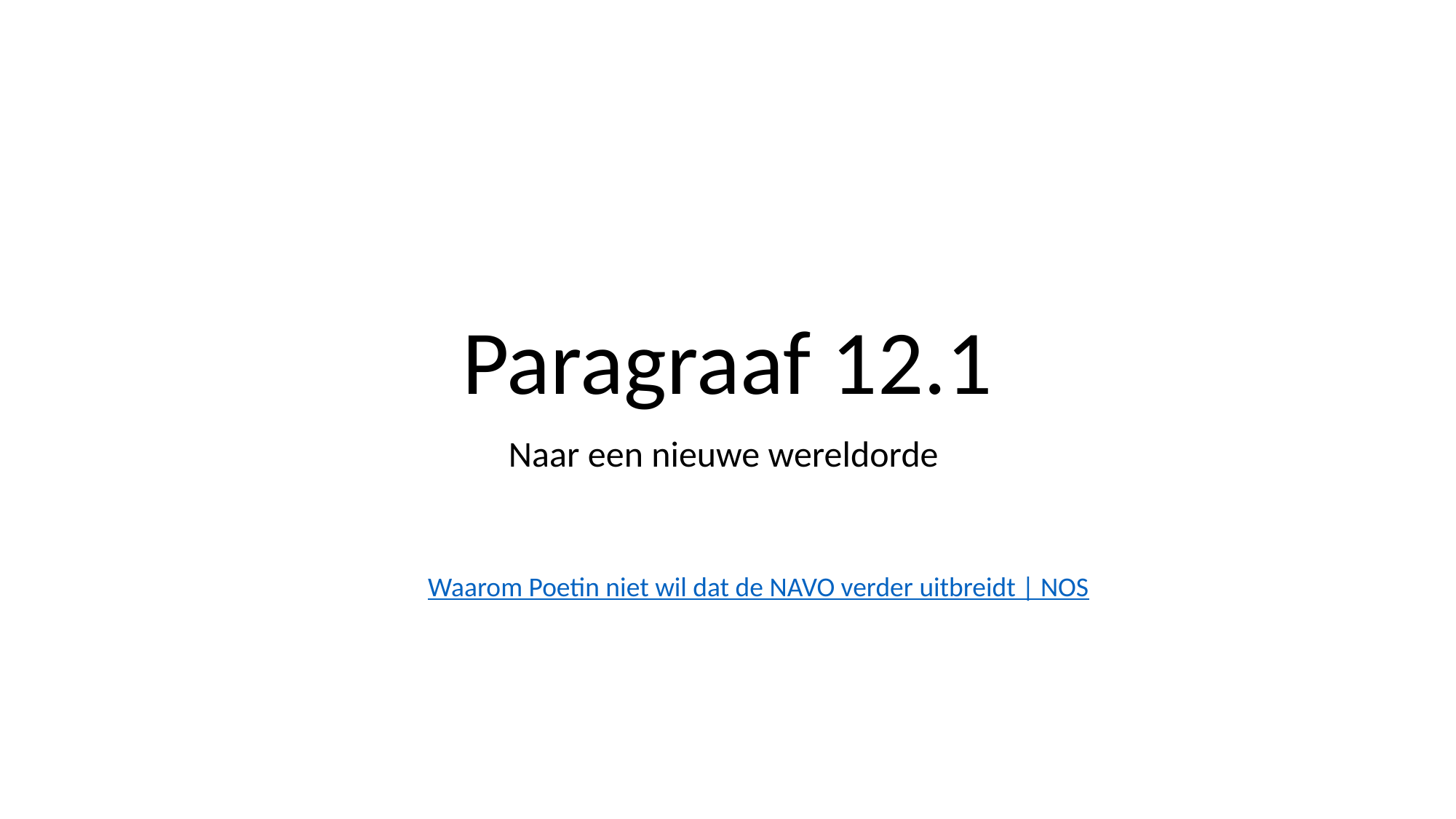

# Paragraaf 12.1
Naar een nieuwe wereldorde
Waarom Poetin niet wil dat de NAVO verder uitbreidt | NOS